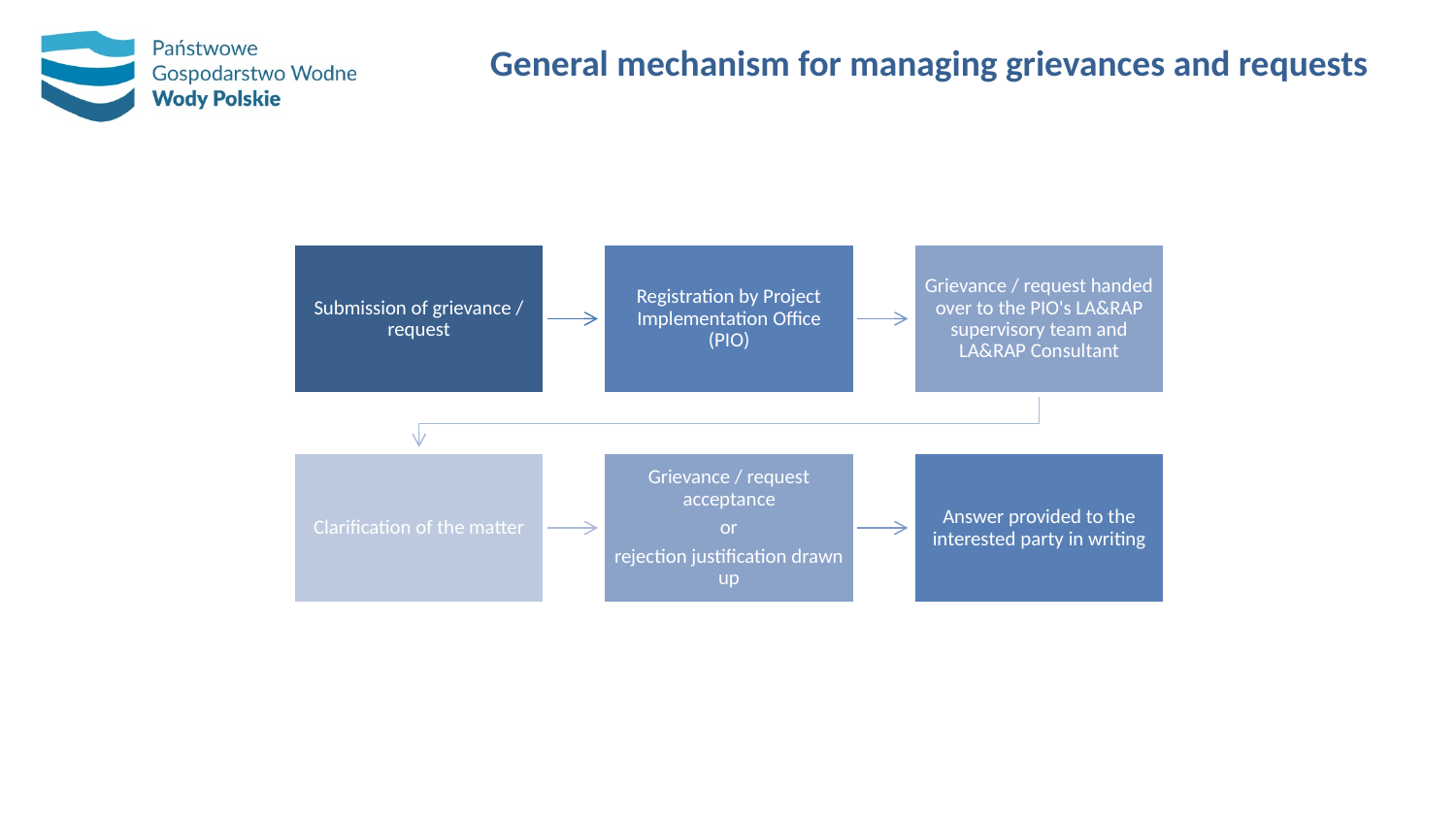

# General mechanism for managing grievances and requests

Submission of grievance / request

Registration by Project Implementation Office (PIO)

Grievance / request handed over to the PIO's LA&RAP supervisory team and LA&RAP Consultant

Clarification of the matter

Grievance / request acceptance
or
rejection justification drawn up
Answer provided to the interested party in writing